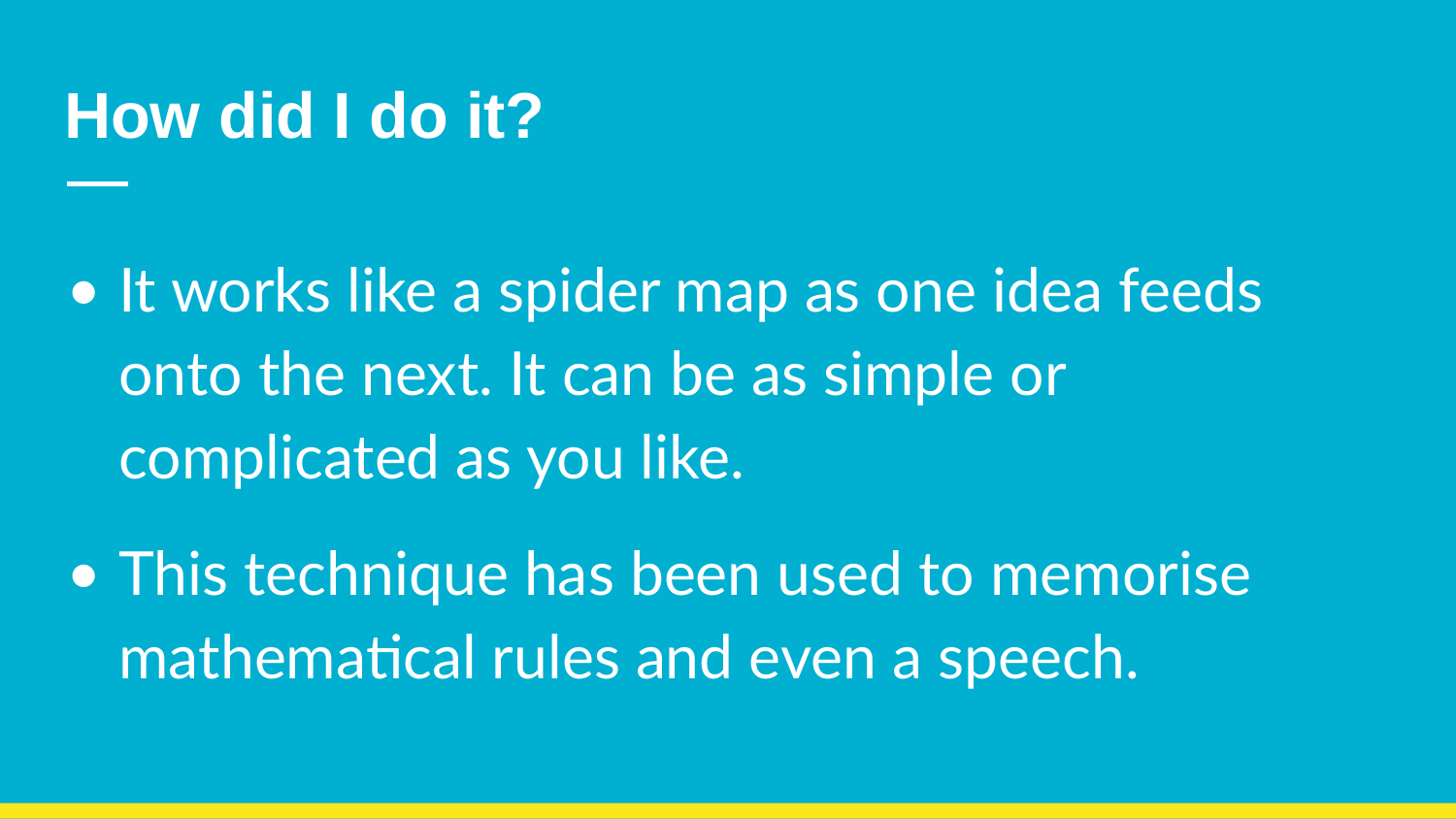

# How did I do it?
It works like a spider map as one idea feeds onto the next. It can be as simple or complicated as you like.
This technique has been used to memorise mathematical rules and even a speech.